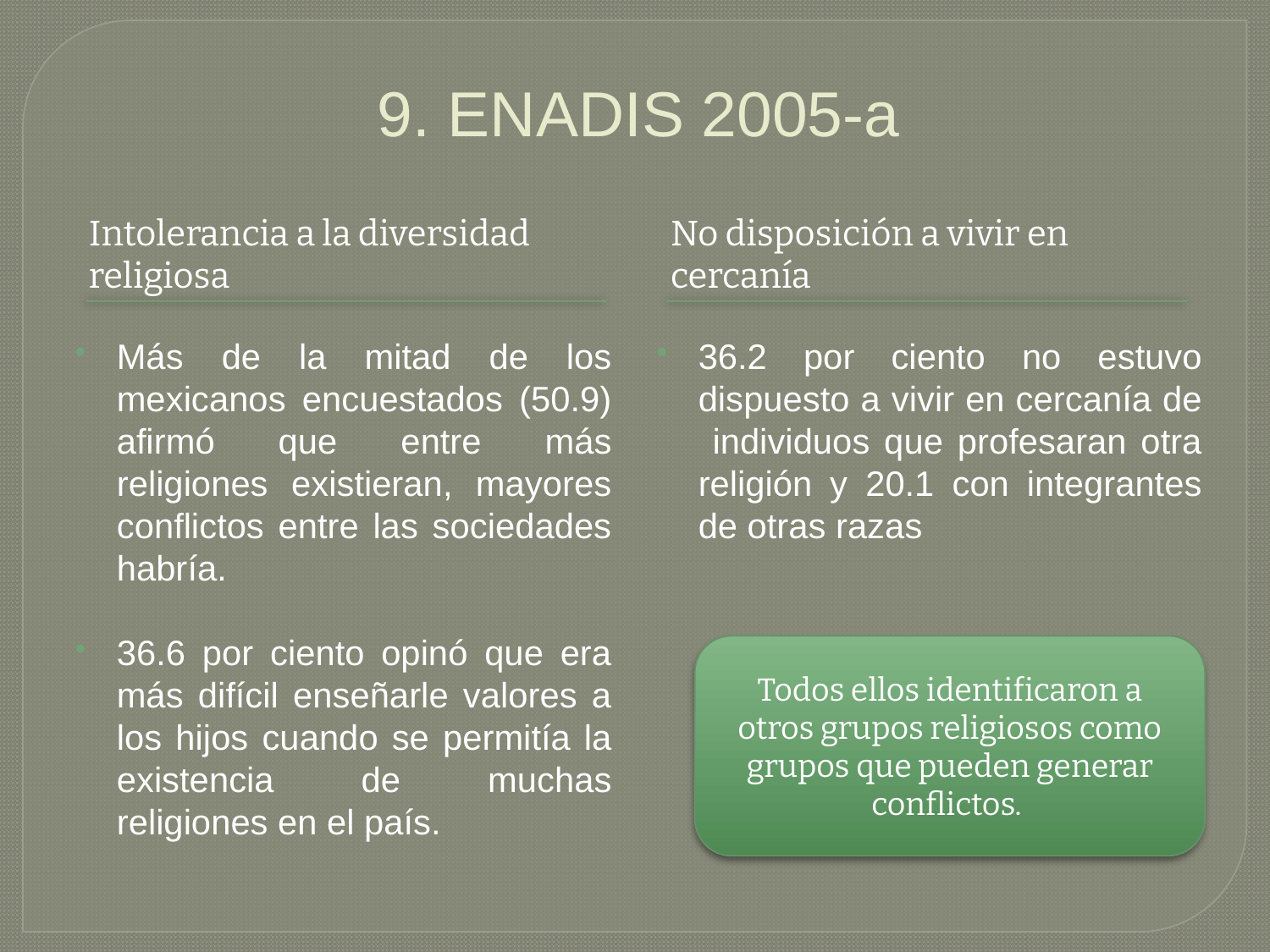

# 9. ENADIS 2005-a
Intolerancia a la diversidad religiosa

No disposición a vivir en cercanía
Más de la mitad de los mexicanos encuestados (50.9) afirmó que entre más religiones existieran, mayores conflictos entre las sociedades habría.

36.6 por ciento opinó que era más difícil enseñarle valores a los hijos cuando se permitía la existencia de muchas religiones en el país.
36.2 por ciento no estuvo dispuesto a vivir en cercanía de  individuos que profesaran otra religión y 20.1 con integrantes de otras razas
Todos ellos identificaron a otros grupos religiosos como grupos que pueden generar conflictos.